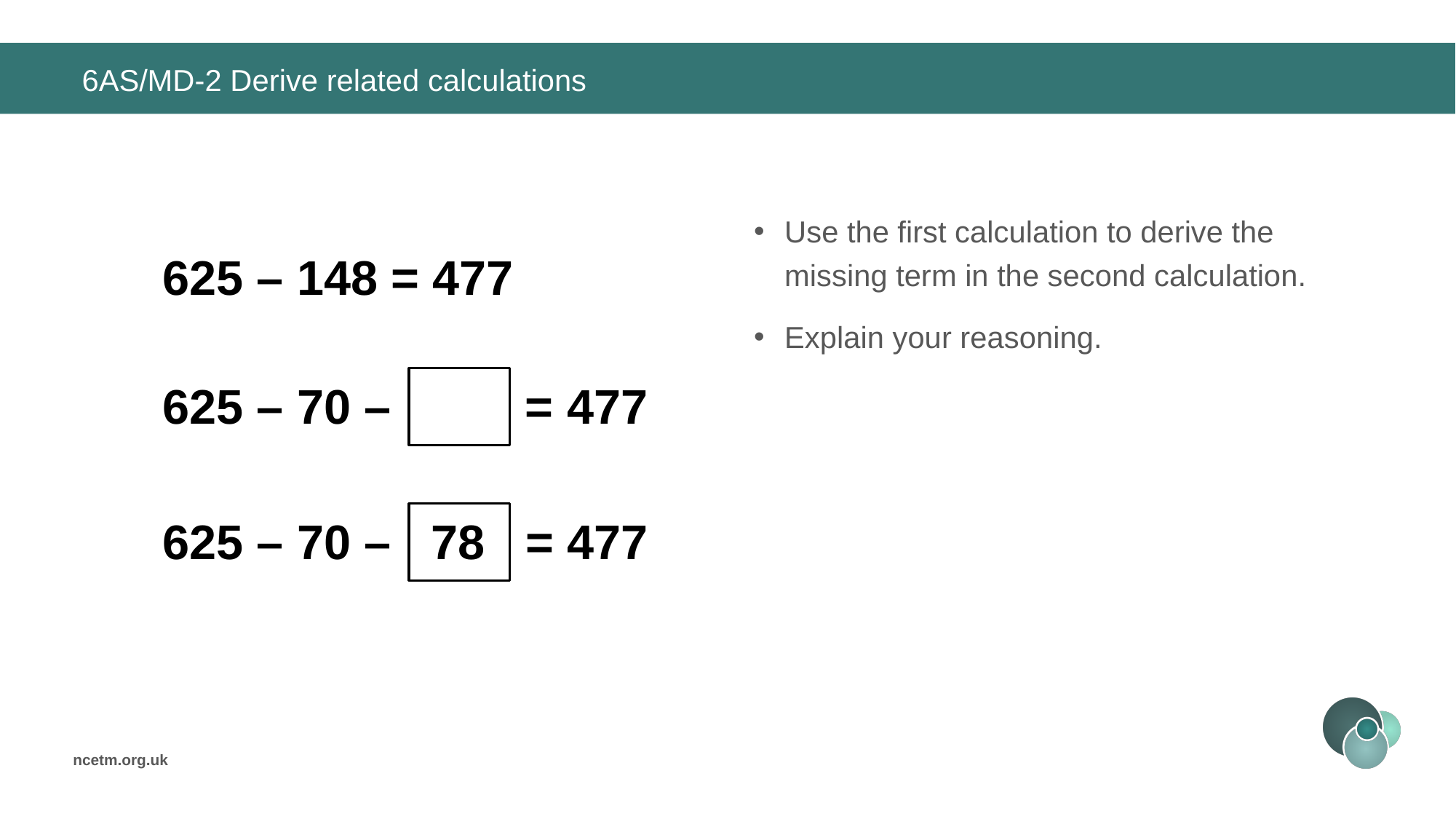

# 6AS/MD-2 Derive related calculations
Use the first calculation to derive the missing term in the second calculation.
Explain your reasoning.

625 – 148 = 477

625 – 70 –          = 477

625 – 70 –   78   = 477